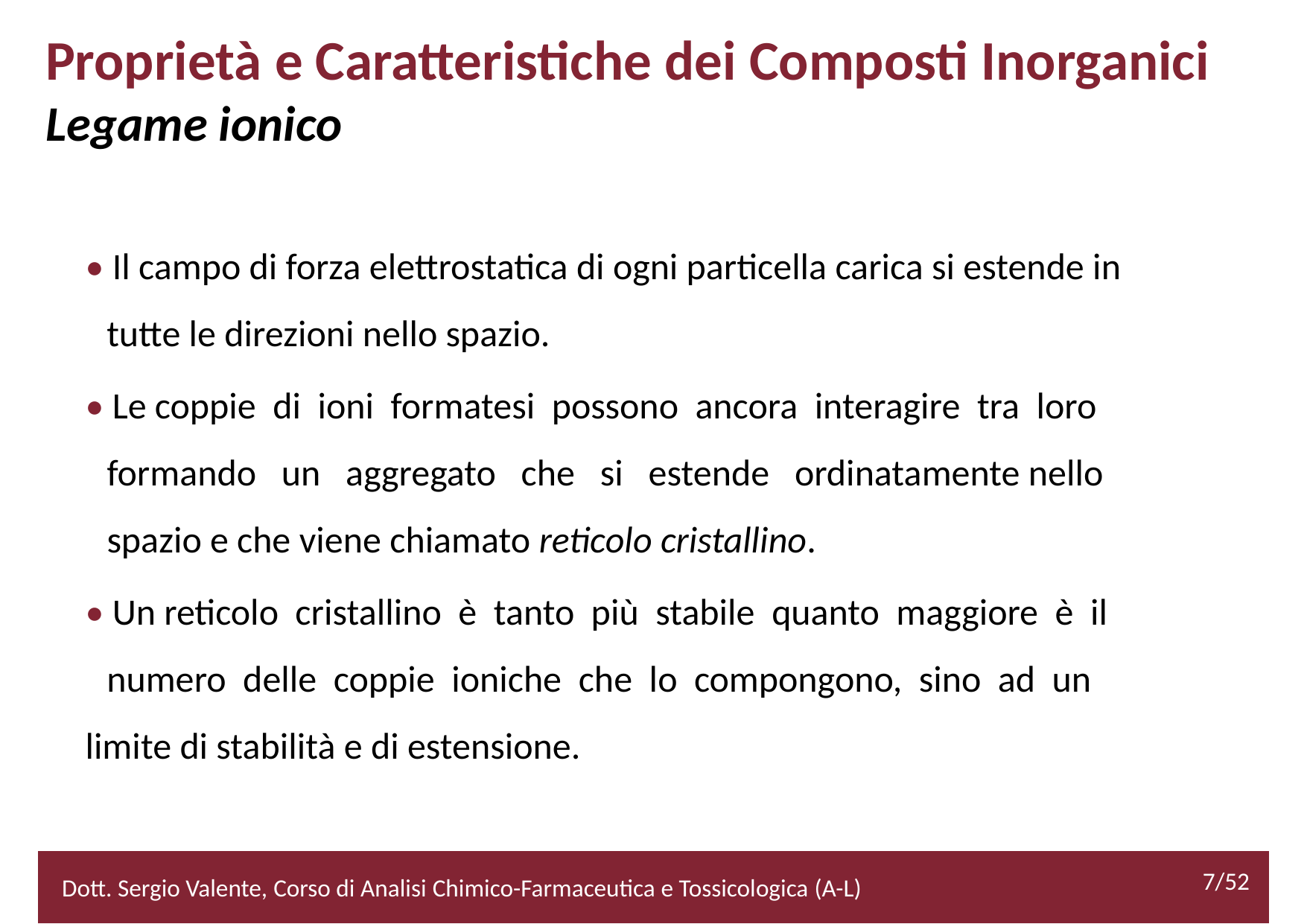

Proprietà e Caratteristiche dei Composti Inorganici
Legame ionico
• Il campo di forza elettrostatica di ogni particella carica si estende in tutte le direzioni nello spazio.
• Le coppie  di  ioni  formatesi  possono  ancora  interagire  tra  loro formando   un   aggregato   che   si   estende   ordinatamente nello spazio e che viene chiamato reticolo cristallino.

• Un reticolo  cristallino  è  tanto  più  stabile  quanto  maggiore  è  il numero  delle  coppie  ioniche  che  lo  compongono,  sino  ad  un
limite di stabilità e di estensione.

		7/52

7/52
Dott. Sergio Valente, Corso di Analisi Chimico-Farmaceutica e Tossicologica (A-L)